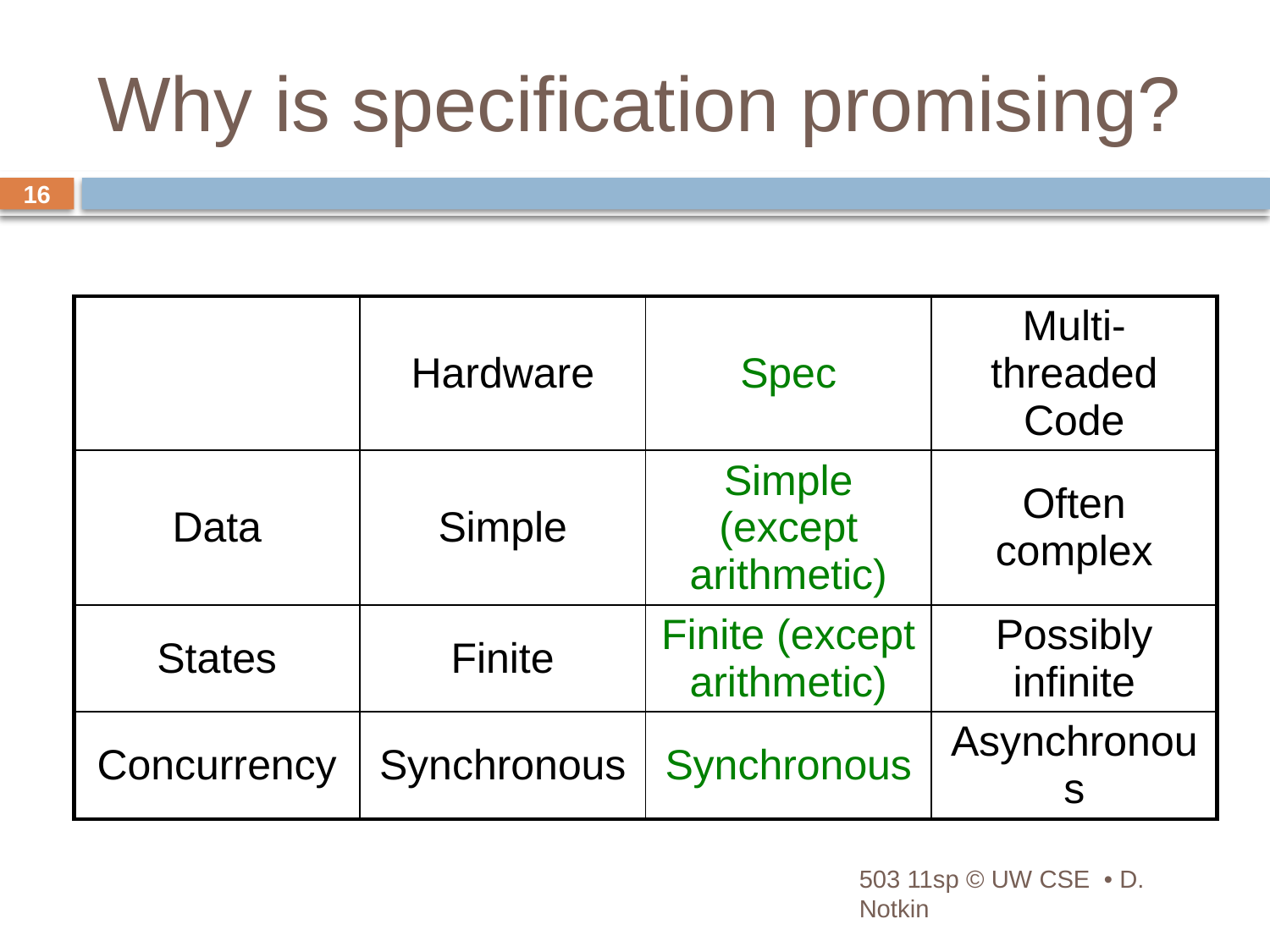

# Why is specification promising?
16
|  | Hardware | Spec | Multi-threaded Code |
| --- | --- | --- | --- |
| Data | Simple | Simple (except arithmetic) | Often complex |
| States | Finite | Finite (except arithmetic) | Possibly infinite |
| Concurrency | Synchronous | Synchronous | Asynchronous |
503 11sp © UW CSE  • D. Notkin